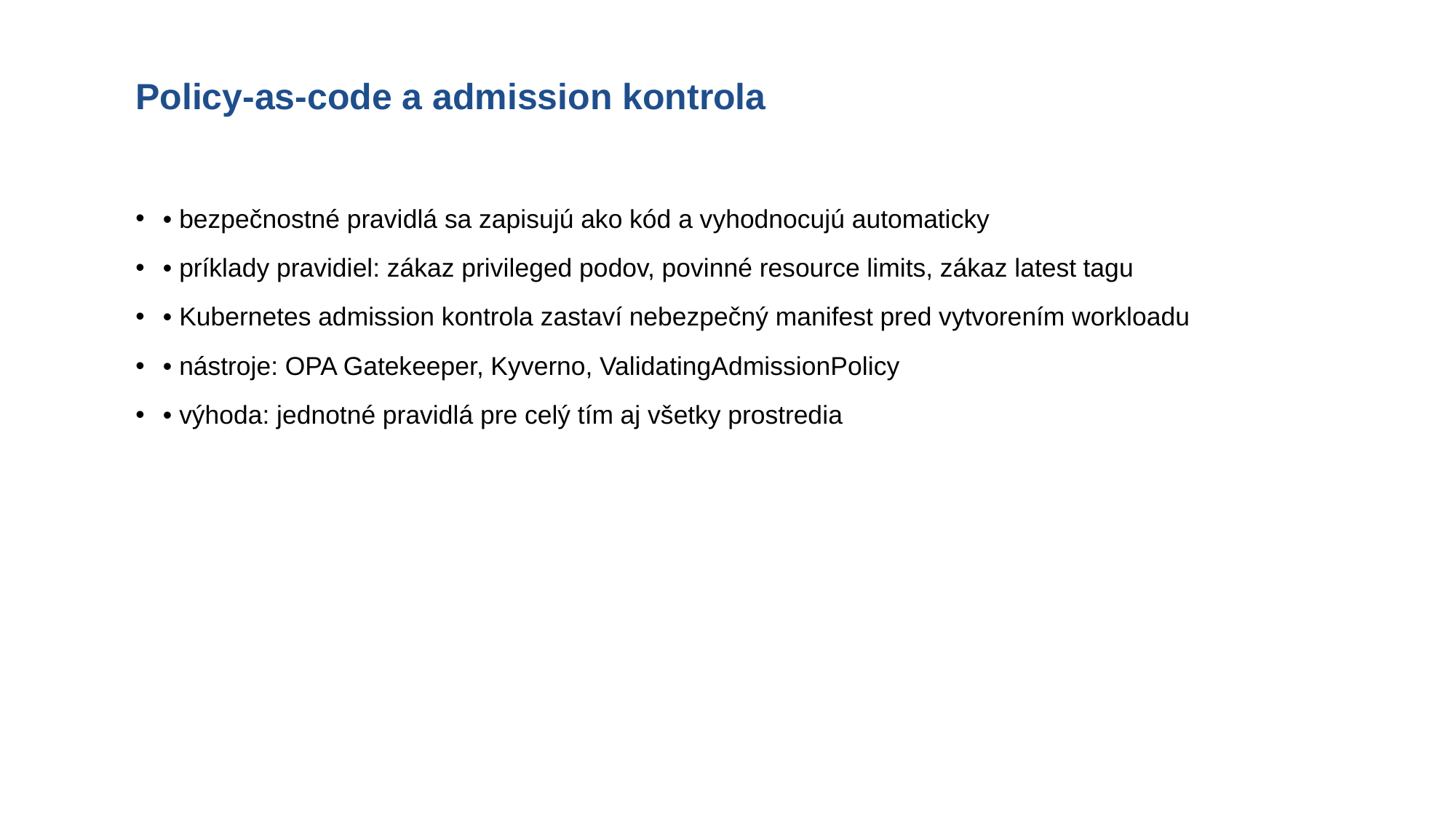

# Policy-as-code a admission kontrola
• bezpečnostné pravidlá sa zapisujú ako kód a vyhodnocujú automaticky
• príklady pravidiel: zákaz privileged podov, povinné resource limits, zákaz latest tagu
• Kubernetes admission kontrola zastaví nebezpečný manifest pred vytvorením workloadu
• nástroje: OPA Gatekeeper, Kyverno, ValidatingAdmissionPolicy
• výhoda: jednotné pravidlá pre celý tím aj všetky prostredia